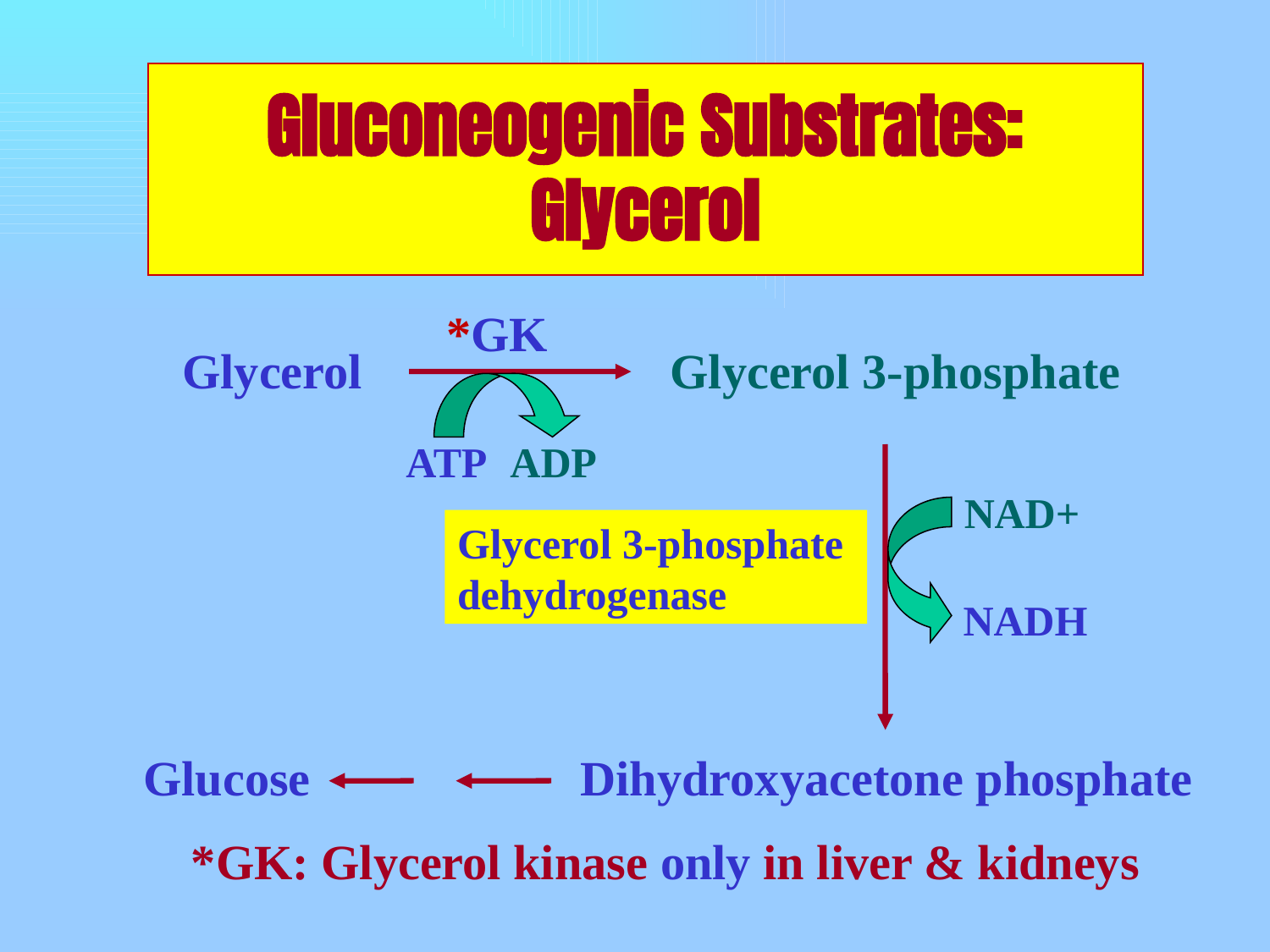

# Gluconeogenic Substrates: Glycerol
*GK

Glycerol
Glycerol 3-phosphate

ATP
ADP

NAD+

Glycerol 3-phosphate
dehydrogenase
NADH
Glucose
Dihydroxyacetone phosphate

*GK: Glycerol kinase only in liver & kidneys